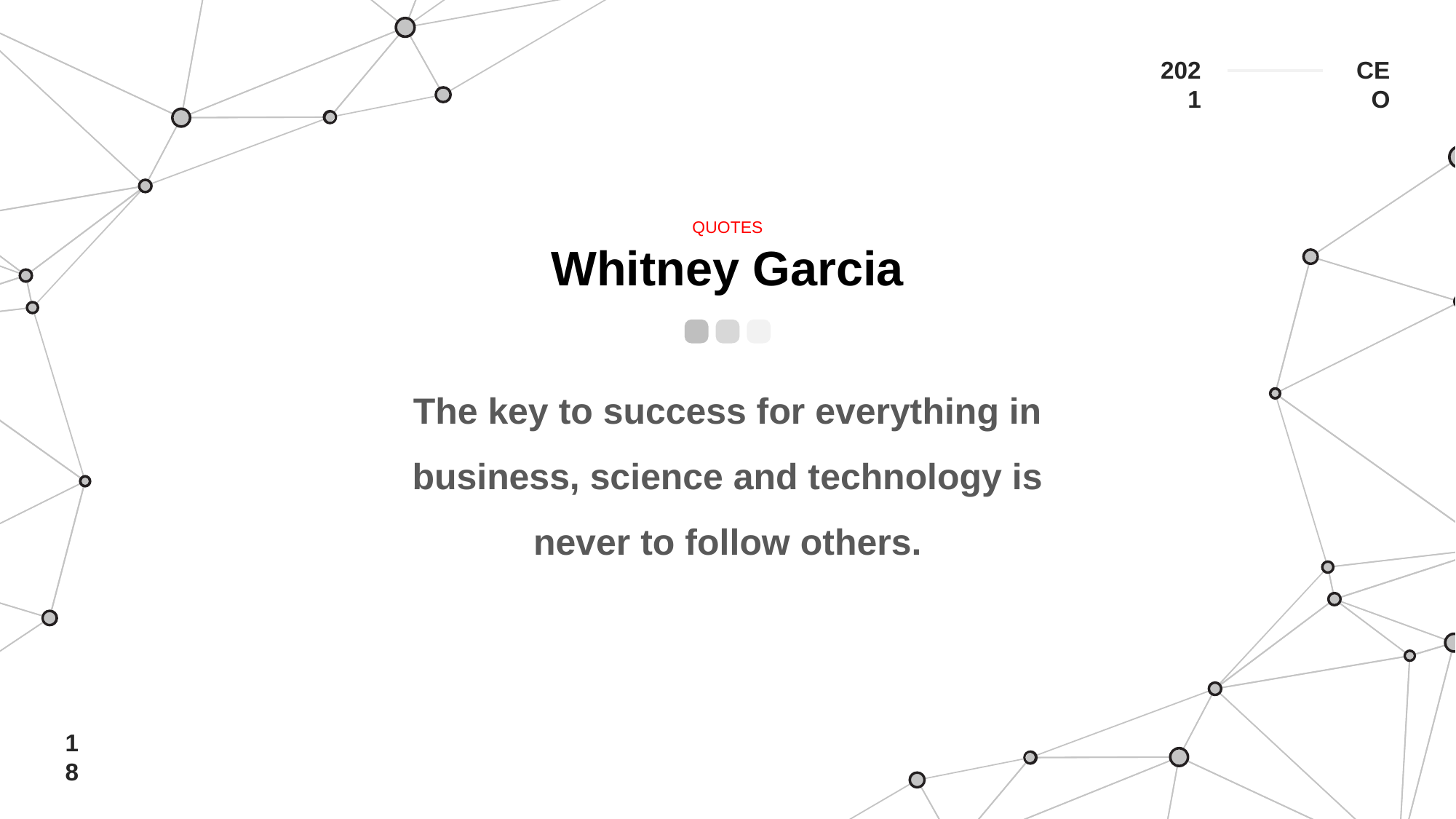

2021
CEO
QUOTES
Whitney Garcia

The key to success for everything in business, science and technology is never to follow others.
18